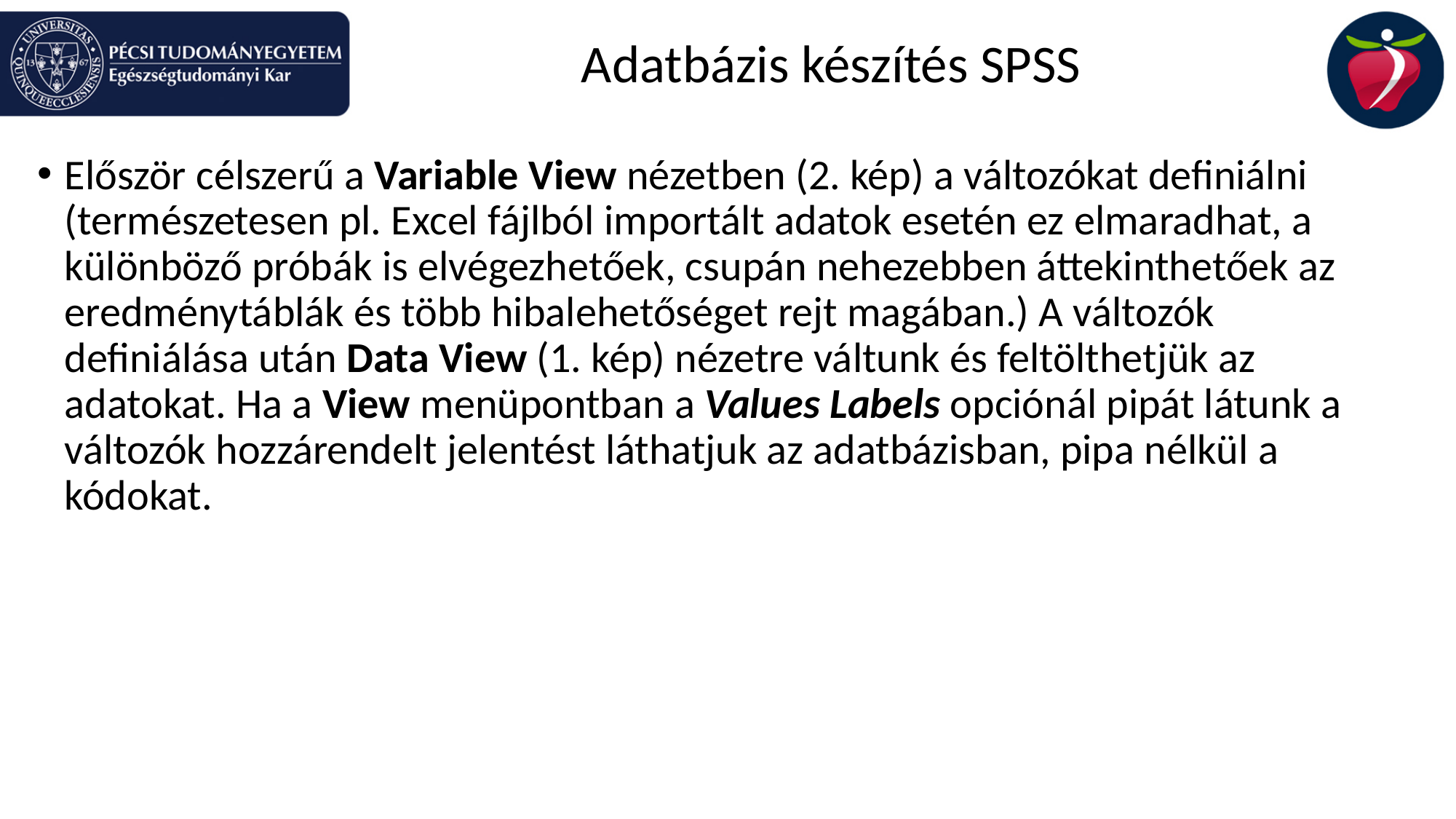

# Adatbázis készítés SPSS
Először célszerű a Variable View nézetben (2. kép) a változókat definiálni (természetesen pl. Excel fájlból importált adatok esetén ez elmaradhat, a különböző próbák is elvégezhetőek, csupán nehezebben áttekinthetőek az eredménytáblák és több hibalehetőséget rejt magában.) A változók definiálása után Data View (1. kép) nézetre váltunk és feltölthetjük az adatokat. Ha a View menüpontban a Values Labels opciónál pipát látunk a változók hozzárendelt jelentést láthatjuk az adatbázisban, pipa nélkül a kódokat.